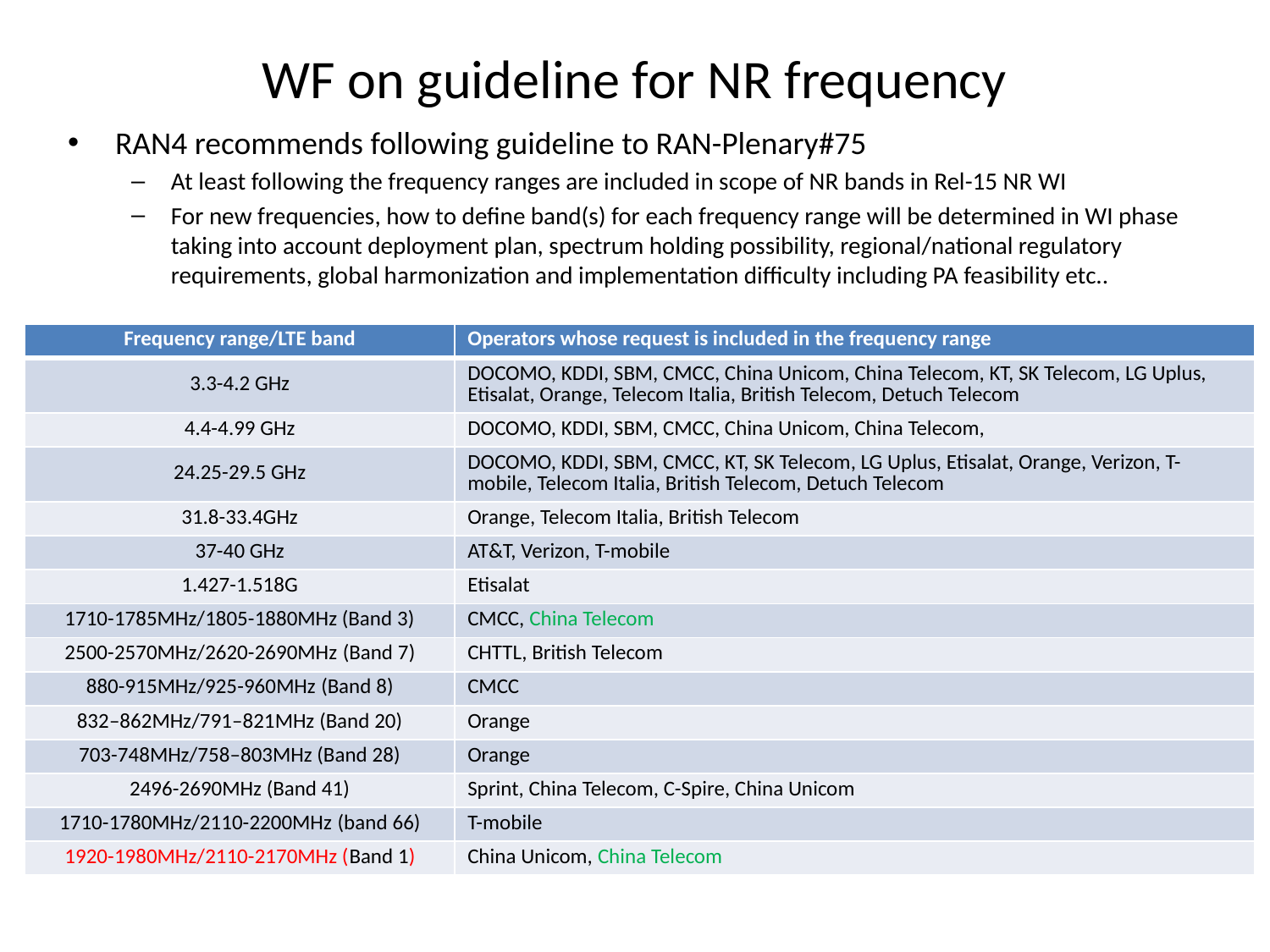

# WF on guideline for NR frequency
RAN4 recommends following guideline to RAN-Plenary#75
At least following the frequency ranges are included in scope of NR bands in Rel-15 NR WI
For new frequencies, how to define band(s) for each frequency range will be determined in WI phase taking into account deployment plan, spectrum holding possibility, regional/national regulatory requirements, global harmonization and implementation difficulty including PA feasibility etc..
| Frequency range/LTE band | Operators whose request is included in the frequency range |
| --- | --- |
| 3.3-4.2 GHz | DOCOMO, KDDI, SBM, CMCC, China Unicom, China Telecom, KT, SK Telecom, LG Uplus, Etisalat, Orange, Telecom Italia, British Telecom, Detuch Telecom |
| 4.4-4.99 GHz | DOCOMO, KDDI, SBM, CMCC, China Unicom, China Telecom, |
| 24.25-29.5 GHz | DOCOMO, KDDI, SBM, CMCC, KT, SK Telecom, LG Uplus, Etisalat, Orange, Verizon, T-mobile, Telecom Italia, British Telecom, Detuch Telecom |
| 31.8-33.4GHz | Orange, Telecom Italia, British Telecom |
| 37-40 GHz | AT&T, Verizon, T-mobile |
| 1.427-1.518G | Etisalat |
| 1710-1785MHz/1805-1880MHz (Band 3) | CMCC, China Telecom |
| 2500-2570MHz/2620-2690MHz (Band 7) | CHTTL, British Telecom |
| 880-915MHz/925-960MHz (Band 8) | CMCC |
| 832–862MHz/791–821MHz (Band 20) | Orange |
| 703-748MHz/758–803MHz (Band 28) | Orange |
| 2496-2690MHz (Band 41) | Sprint, China Telecom, C-Spire, China Unicom |
| 1710-1780MHz/2110-2200MHz (band 66) | T-mobile |
| 1920-1980MHz/2110-2170MHz (Band 1) | China Unicom, China Telecom |